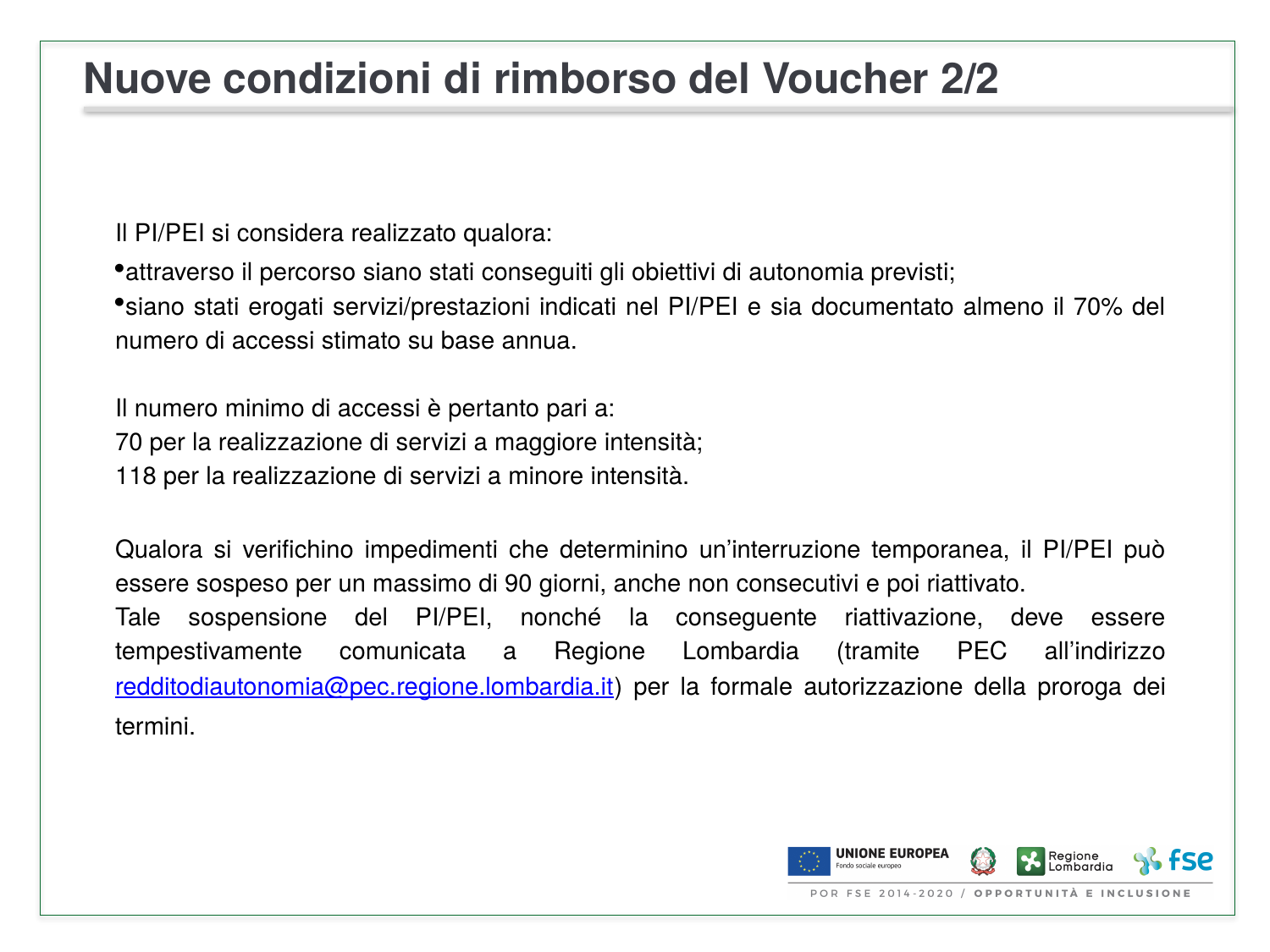

# Nuove condizioni di rimborso del Voucher 2/2
Il PI/PEI si considera realizzato qualora:
attraverso il percorso siano stati conseguiti gli obiettivi di autonomia previsti;
siano stati erogati servizi/prestazioni indicati nel PI/PEI e sia documentato almeno il 70% del numero di accessi stimato su base annua.

Il numero minimo di accessi è pertanto pari a:
70 per la realizzazione di servizi a maggiore intensità;
118 per la realizzazione di servizi a minore intensità.

Qualora si verifichino impedimenti che determinino un’interruzione temporanea, il PI/PEI può essere sospeso per un massimo di 90 giorni, anche non consecutivi e poi riattivato.
Tale sospensione del PI/PEI, nonché la conseguente riattivazione, deve essere tempestivamente comunicata a Regione Lombardia (tramite PEC all’indirizzo redditodiautonomia@pec.regione.lombardia.it) per la formale autorizzazione della proroga dei termini.